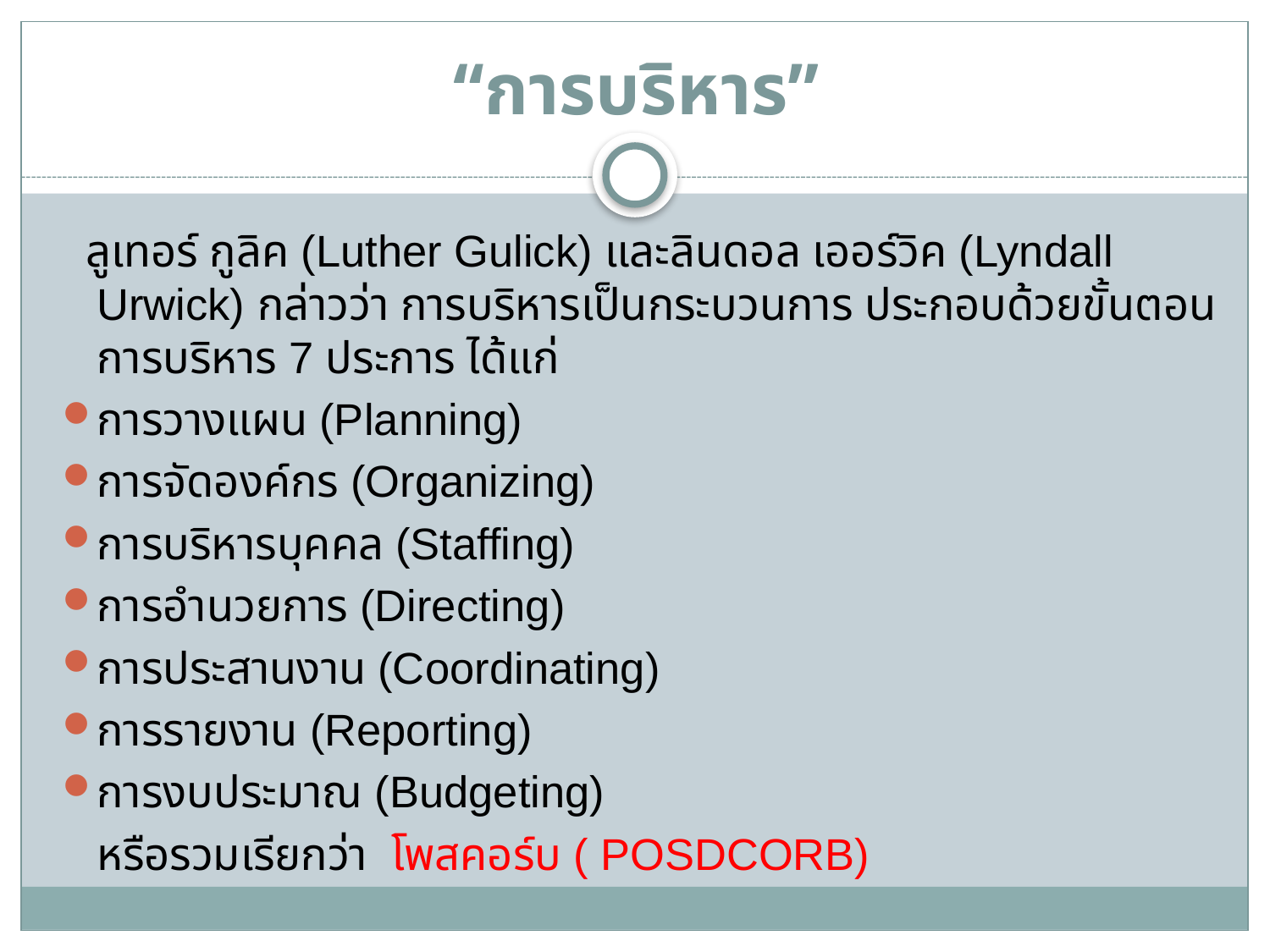

# “การบริหาร”
  ลูเทอร์ กูลิค (Luther Gulick) และลินดอล เออร์วิค (Lyndall Urwick) กล่าวว่า การบริหารเป็นกระบวนการ ประกอบด้วยขั้นตอนการบริหาร 7 ประการ ได้แก่
การวางแผน (Planning)
การจัดองค์กร (Organizing)
การบริหารบุคคล (Staffing)
การอำนวยการ (Directing)
การประสานงาน (Coordinating)
การรายงาน (Reporting)
การงบประมาณ (Budgeting)
	หรือรวมเรียกว่า  โพสคอร์บ ( POSDCORB)